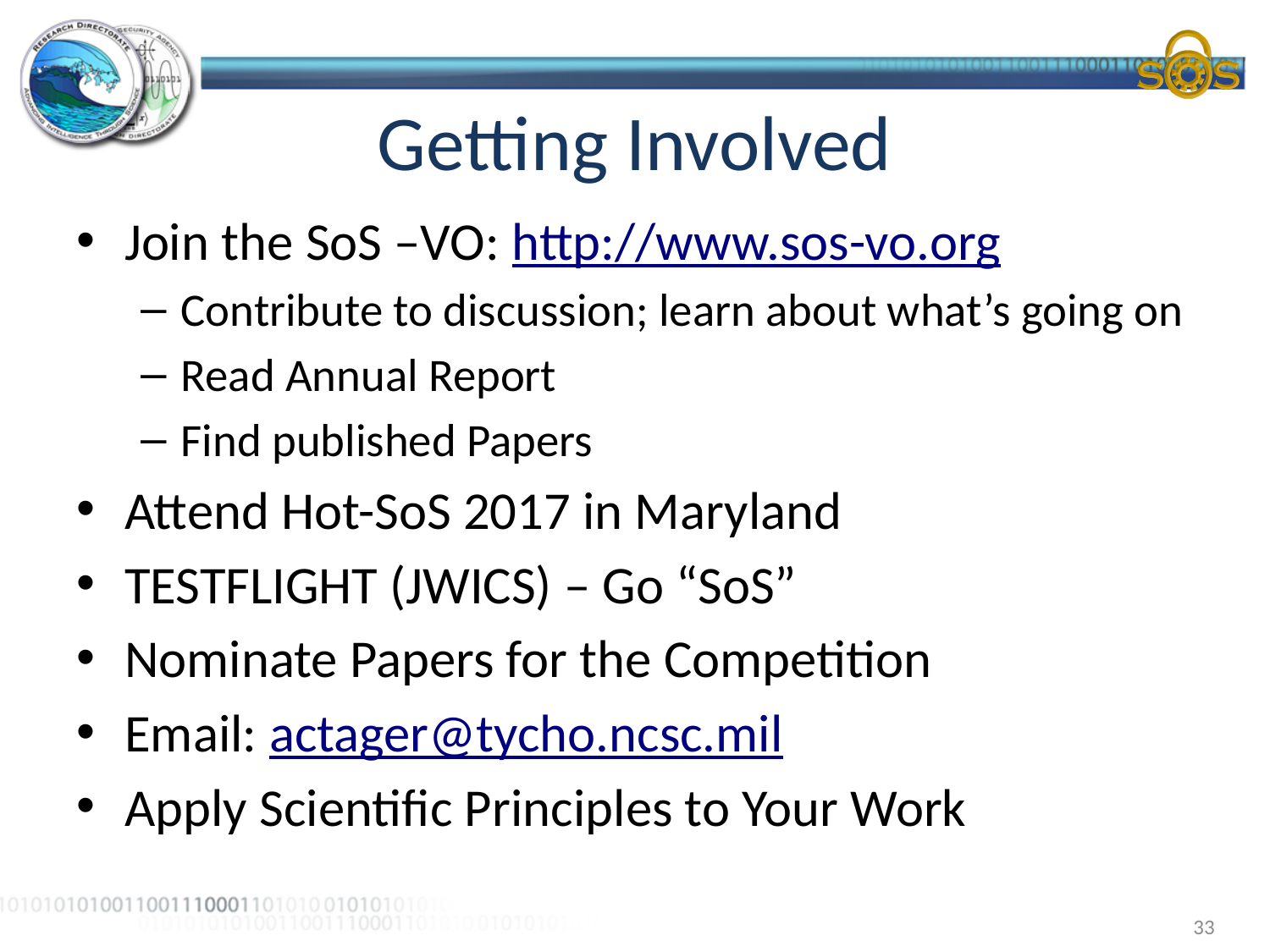

# Getting Involved
Join the SoS –VO: http://www.sos-vo.org
Contribute to discussion; learn about what’s going on
Read Annual Report
Find published Papers
Attend Hot-SoS 2017 in Maryland
TESTFLIGHT (JWICS) – Go “SoS”
Nominate Papers for the Competition
Email: actager@tycho.ncsc.mil
Apply Scientific Principles to Your Work

33